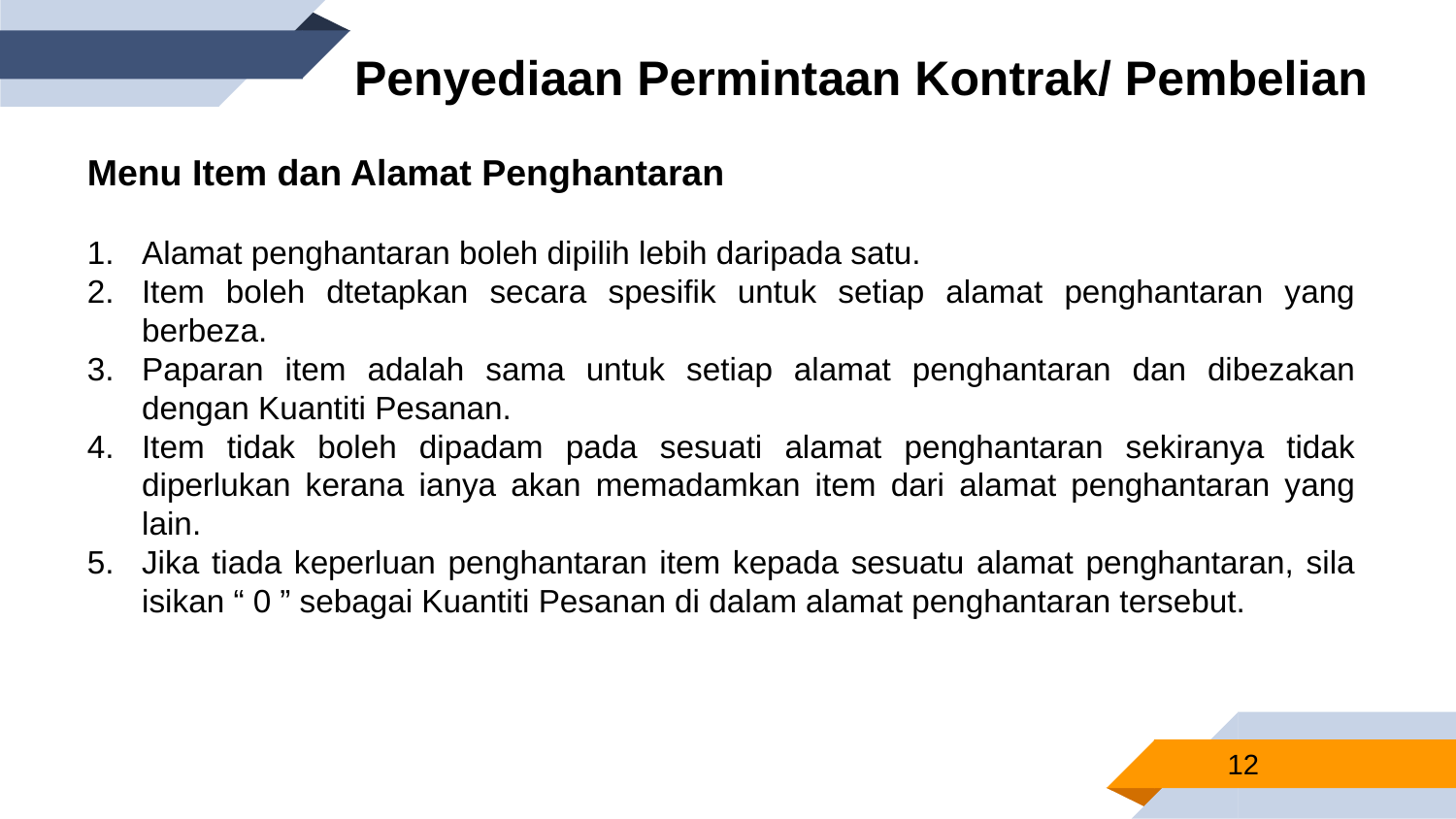

Penyediaan Permintaan Kontrak/ Pembelian
Menu Item dan Alamat Penghantaran

Alamat penghantaran boleh dipilih lebih daripada satu.
Item boleh dtetapkan secara spesifik untuk setiap alamat penghantaran yang berbeza.
Paparan item adalah sama untuk setiap alamat penghantaran dan dibezakan dengan Kuantiti Pesanan.
Item tidak boleh dipadam pada sesuati alamat penghantaran sekiranya tidak diperlukan kerana ianya akan memadamkan item dari alamat penghantaran yang lain.
Jika tiada keperluan penghantaran item kepada sesuatu alamat penghantaran, sila isikan “ 0 ” sebagai Kuantiti Pesanan di dalam alamat penghantaran tersebut.
12